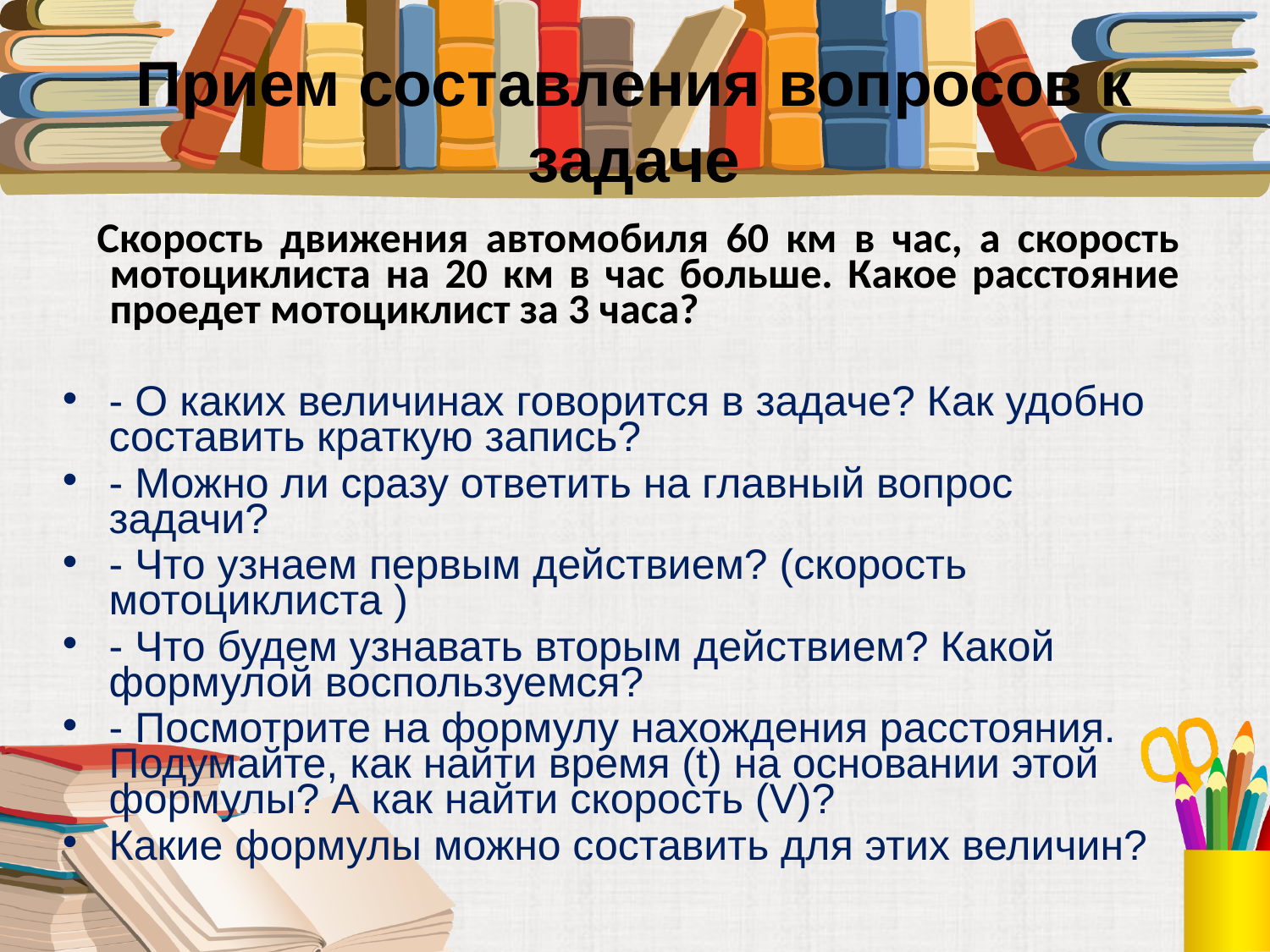

Прием составления вопросов к задаче
  Скорость движения автомобиля 60 км в час, а скорость мотоциклиста на 20 км в час больше. Какое расстояние проедет мотоциклист за 3 часа?

- О каких величинах говорится в задаче? Как удобно составить краткую запись?
- Можно ли сразу ответить на главный вопрос задачи?
- Что узнаем первым действием? (скорость мотоциклиста )
- Что будем узнавать вторым действием? Какой формулой воспользуемся?
- Посмотрите на формулу нахождения расстояния. Подумайте, как найти время (t) на основании этой формулы? А как найти cкорость (V)?
Какие формулы можно составить для этих величин?